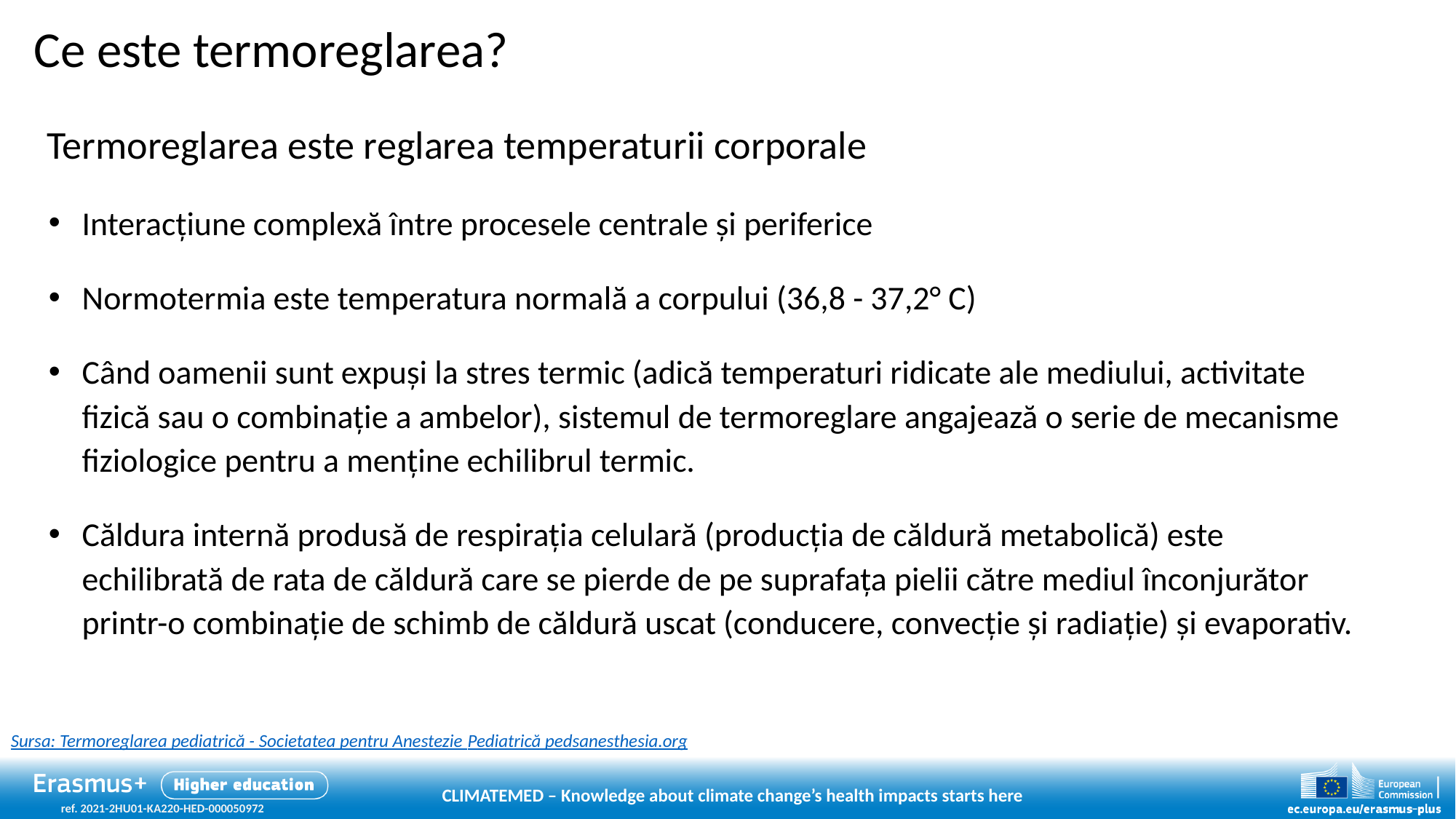

# Ce este termoreglarea?
Termoreglarea este reglarea temperaturii corporale
Interacțiune complexă între procesele centrale și periferice
Normotermia este temperatura normală a corpului (36,8 - 37,2° C)
Când oamenii sunt expuși la stres termic (adică temperaturi ridicate ale mediului, activitate fizică sau o combinație a ambelor), sistemul de termoreglare angajează o serie de mecanisme fiziologice pentru a menține echilibrul termic.
Căldura internă produsă de respirația celulară (producția de căldură metabolică) este echilibrată de rata de căldură care se pierde de pe suprafața pielii către mediul înconjurător printr-o combinație de schimb de căldură uscat (conducere, convecție și radiație) și evaporativ.

Sursa: Termoreglarea pediatrică - Societatea pentru Anestezie Pediatrică pedsanesthesia.org